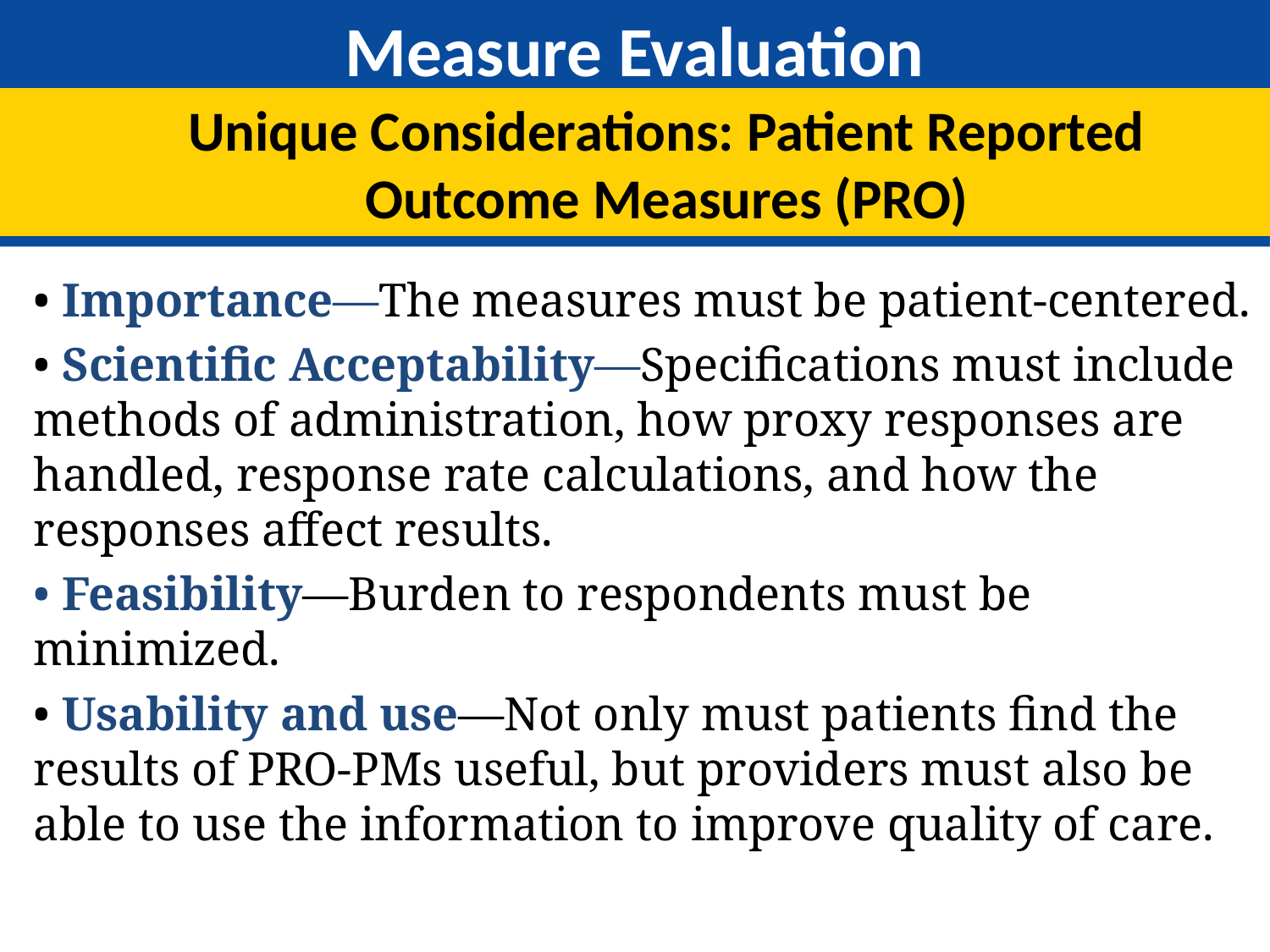

# Measure Evaluation
Unique Considerations: Patient Reported Outcome Measures (PRO)
• Importance—The measures must be patient-centered.
• Scientific Acceptability—Specifications must include methods of administration, how proxy responses are handled, response rate calculations, and how the responses affect results.
• Feasibility—Burden to respondents must be minimized.
• Usability and use—Not only must patients find the results of PRO-PMs useful, but providers must also be able to use the information to improve quality of care.